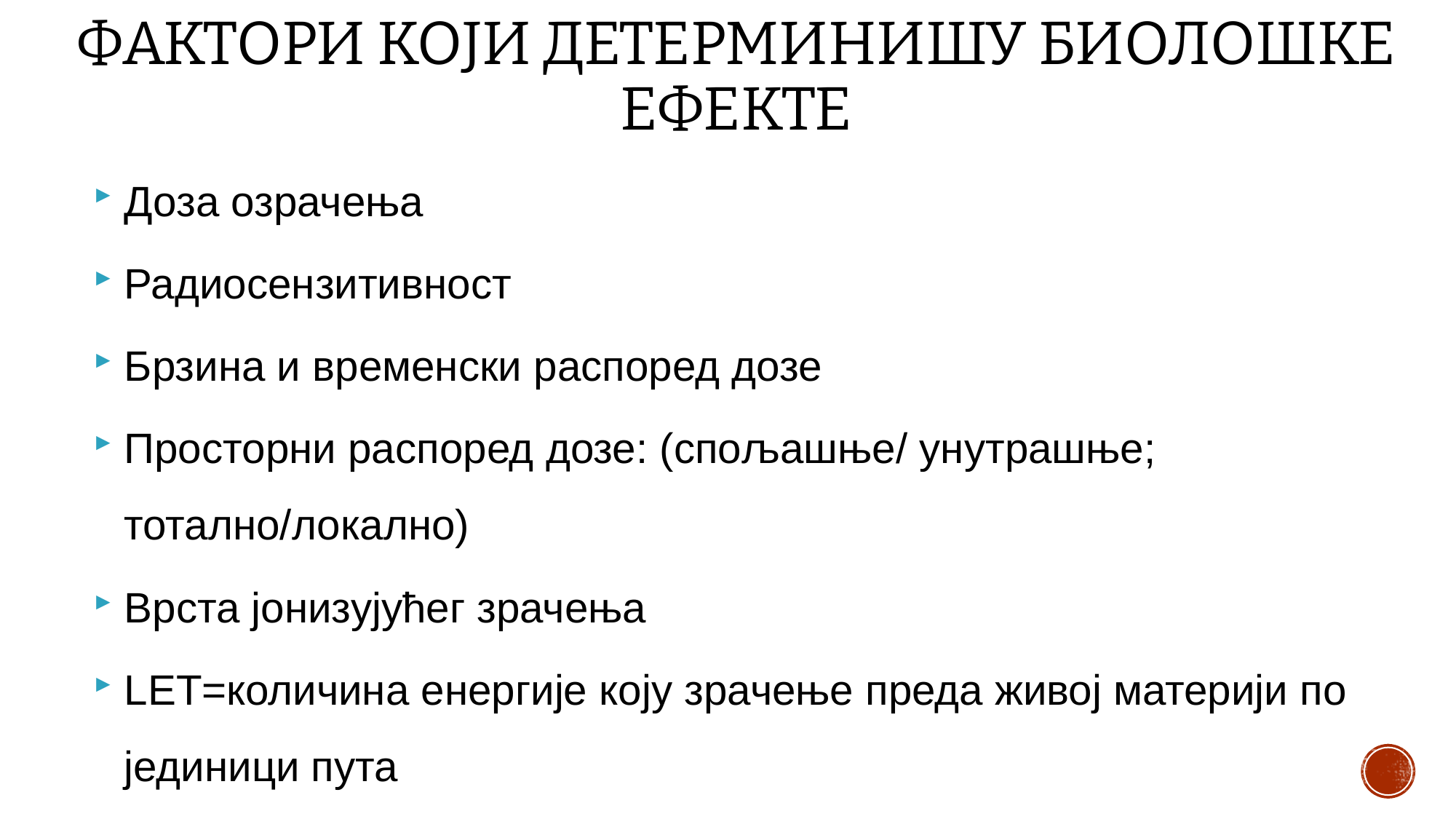

# Фактори који детермИнишу биолошке ефекте
Доза озрачења
Радиосензитивност
Брзина и временски распоред дозе
Просторни распоред дозе: (спољашње/ унутрашње; тотално/локално)
Врста јонизујућег зрачења
LET=количина енергије коју зрачење преда живој материји по јединици пута